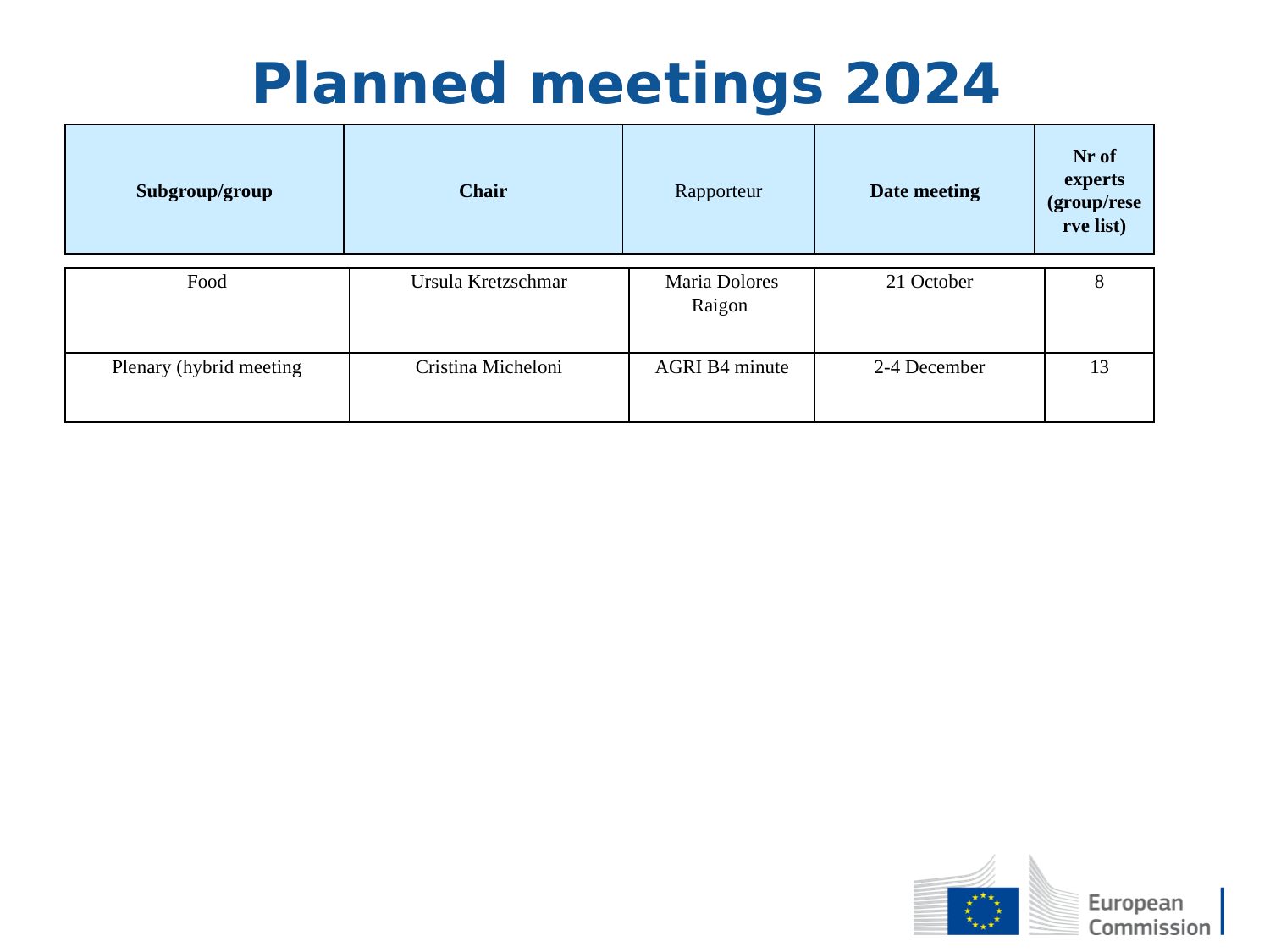

# Planned meetings 2024
| Subgroup/group | Chair | Rapporteur | Date meeting | Nr of experts (group/reserve list) |
| --- | --- | --- | --- | --- |
| Food | Ursula Kretzschmar | Maria Dolores Raigon | 21 October | 8 |
| --- | --- | --- | --- | --- |
| Plenary (hybrid meeting | Cristina Micheloni | AGRI B4 minute | 2-4 December | 13 |